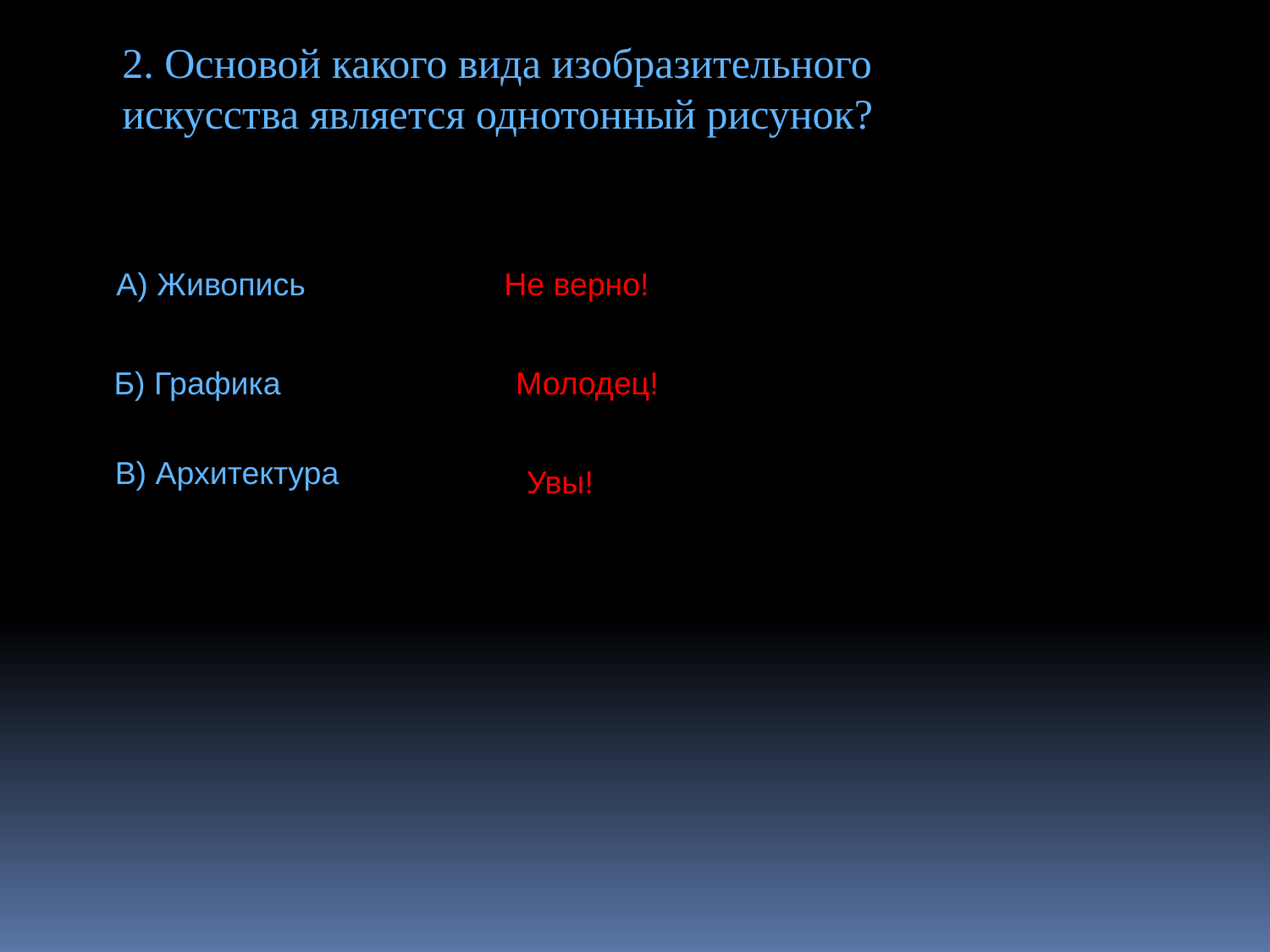

2. Основой какого вида изобразительного
искусства является однотонный рисунок?
А) Живопись
Не верно!
Б) Графика
Молодец!
В) Архитектура
Увы!